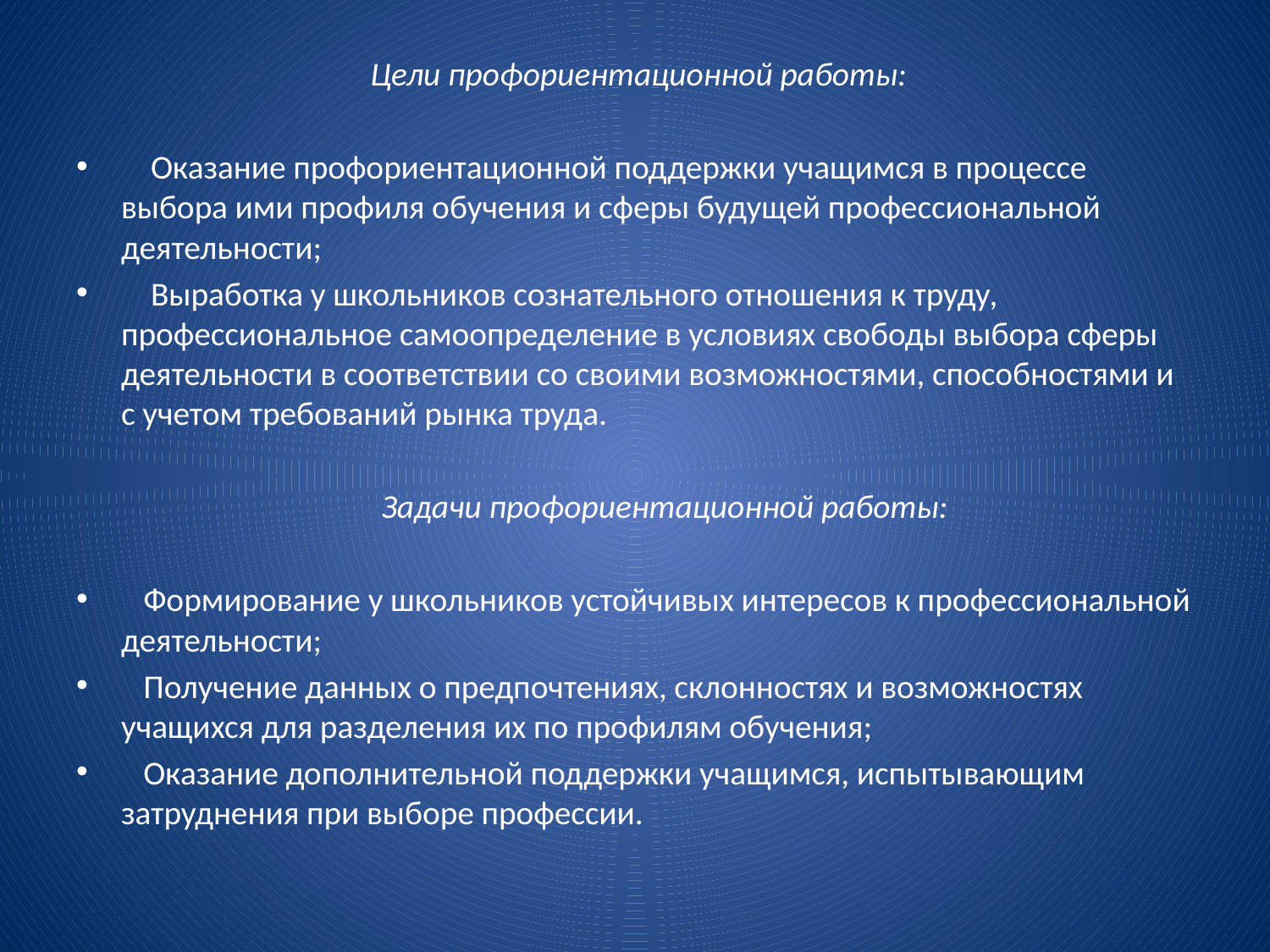

Цели профориентационной работы:

    Оказание профориентационной поддержки учащимся в процессе выбора ими профиля обучения и сферы будущей профессиональной деятельности;
    Выработка у школьников сознательного отношения к труду, профессиональное самоопределение в условиях свободы выбора сферы деятельности в соответствии со своими возможностями, способностями и с учетом требований рынка труда.

        Задачи профориентационной работы:

   Формирование у школьников устойчивых интересов к профессиональной деятельности;
   Получение данных о предпочтениях, склонностях и возможностях учащихся для разделения их по профилям обучения;
   Оказание дополнительной поддержки учащимся, испытывающим затруднения при выборе профессии.